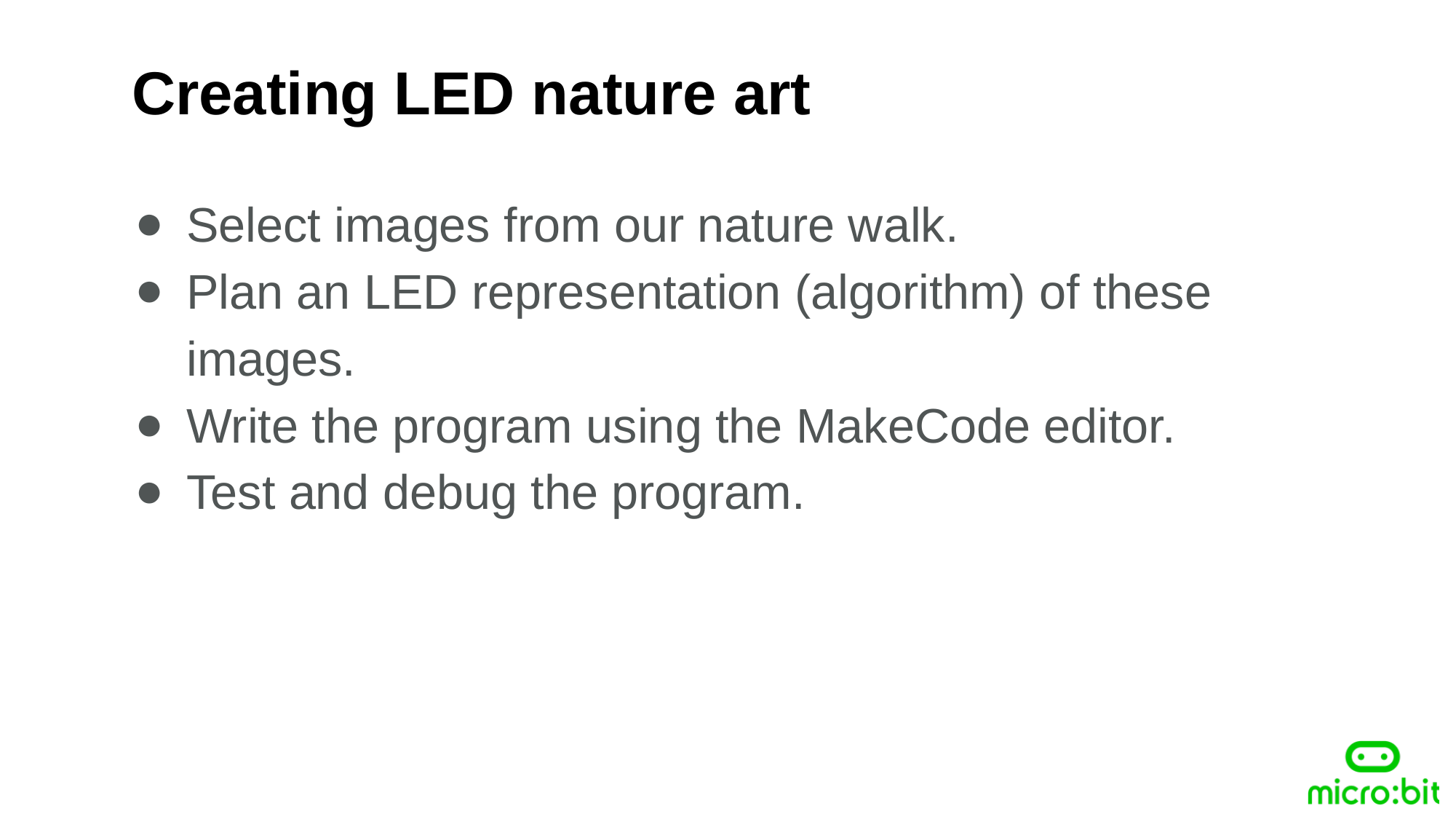

Creating LED nature art

Select images from our nature walk.
Plan an LED representation (algorithm) of these images.
Write the program using the MakeCode editor.
Test and debug the program.